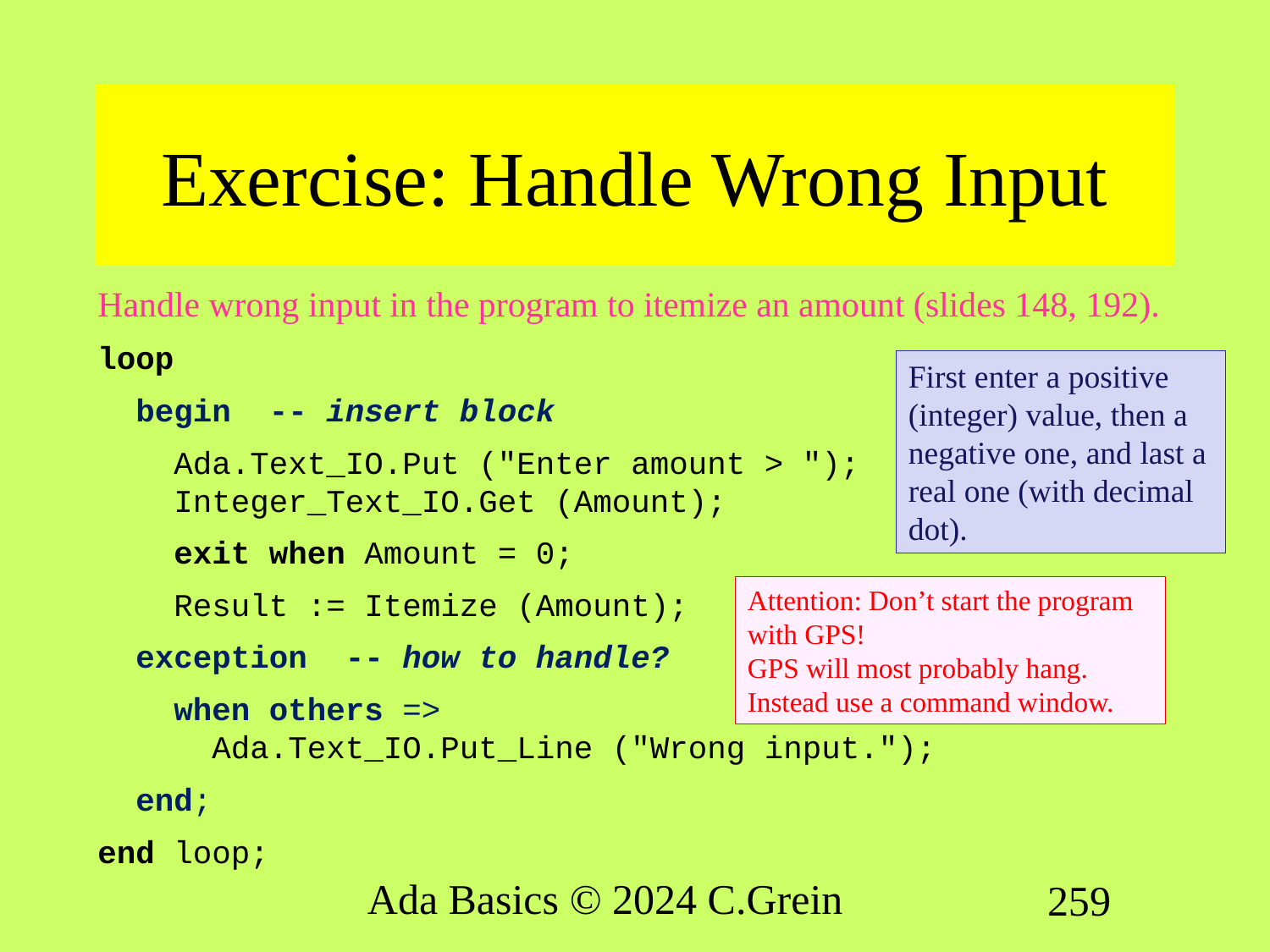

# Exercise: Handle Wrong Input
Handle wrong input in the program to itemize an amount (slides 148, 192).
loop
  begin  -- insert block
    Ada.Text_IO.Put ("Enter amount > ");
    Integer_Text_IO.Get (Amount);
    exit when Amount = 0;
    Result := Itemize (Amount);
  exception  -- how to handle?
    when others =>
      Ada.Text_IO.Put_Line ("Wrong input.");
  end;
end loop;
First enter a positive (integer) value, then a negative one, and last a real one (with decimal dot).
Attention: Don’t start the program with GPS!
GPS will most probably hang.
Instead use a command window.
Ada Basics © 2024 C.Grein
259